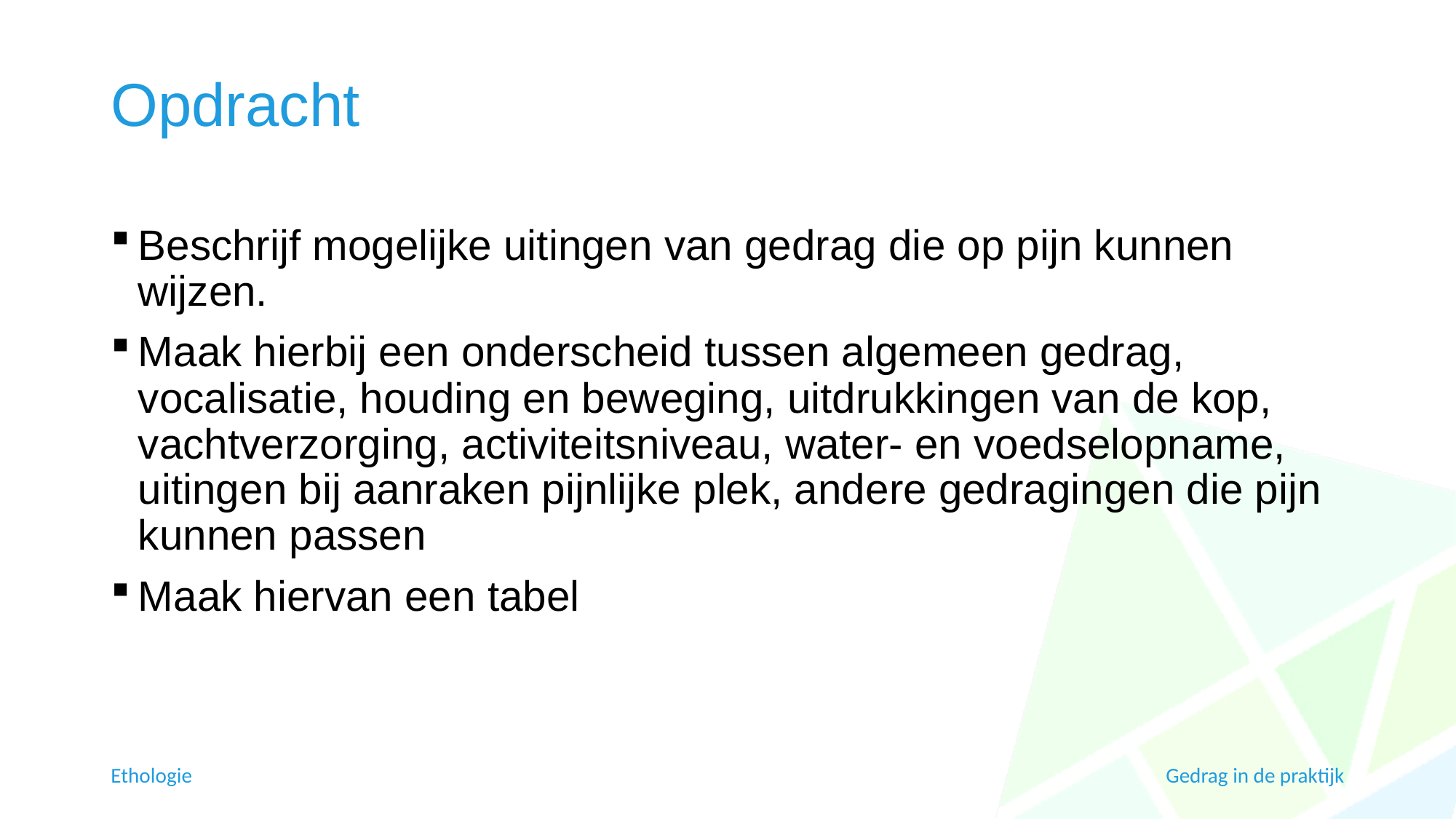

# Opdracht
Beschrijf mogelijke uitingen van gedrag die op pijn kunnen wijzen.
Maak hierbij een onderscheid tussen algemeen gedrag, vocalisatie, houding en beweging, uitdrukkingen van de kop, vachtverzorging, activiteitsniveau, water- en voedselopname, uitingen bij aanraken pijnlijke plek, andere gedragingen die pijn kunnen passen
Maak hiervan een tabel

Ethologie
Gedrag in de praktijk